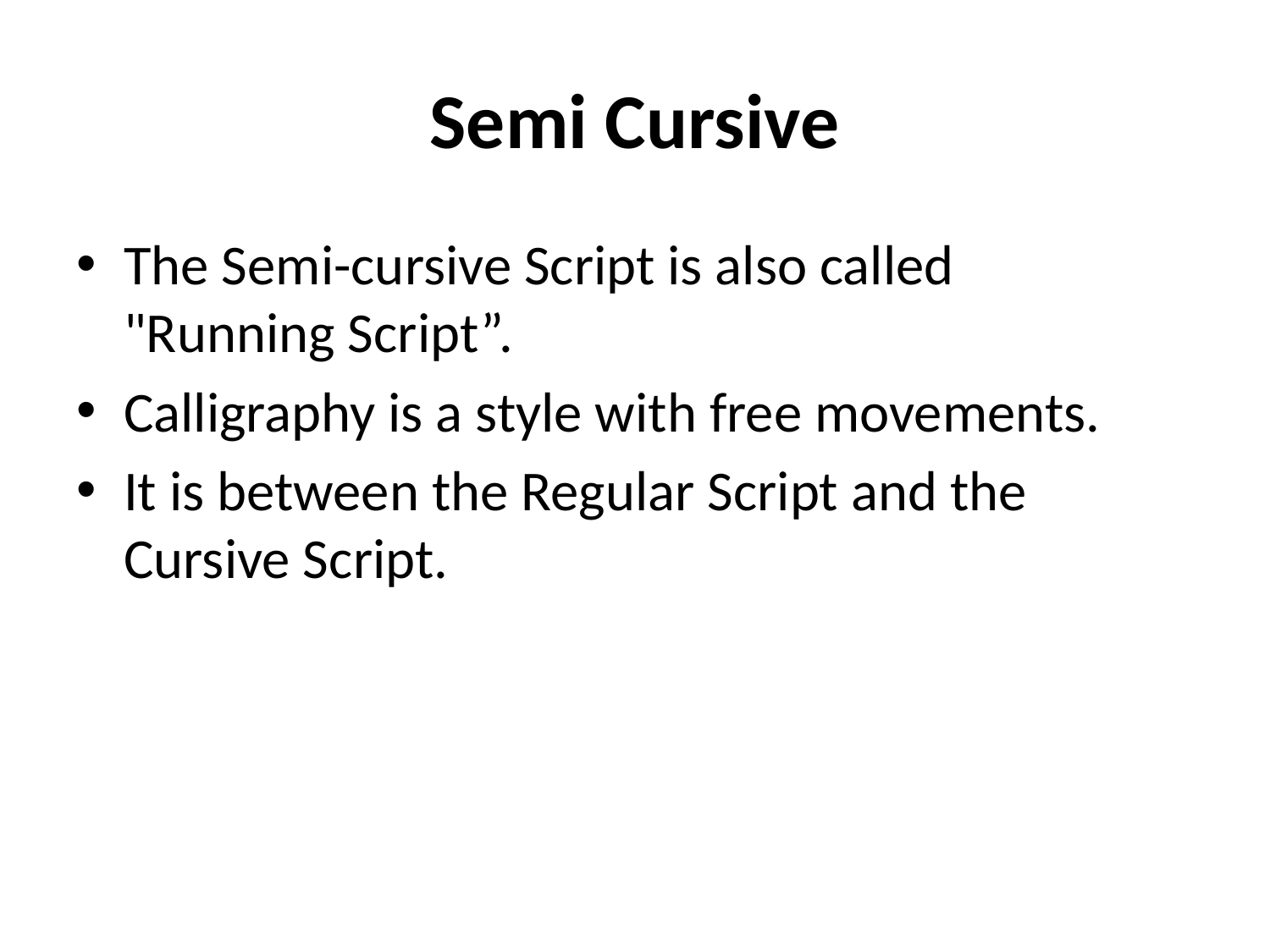

# Semi Cursive
The Semi-cursive Script is also called "Running Script”.
Calligraphy is a style with free movements.
It is between the Regular Script and the Cursive Script.